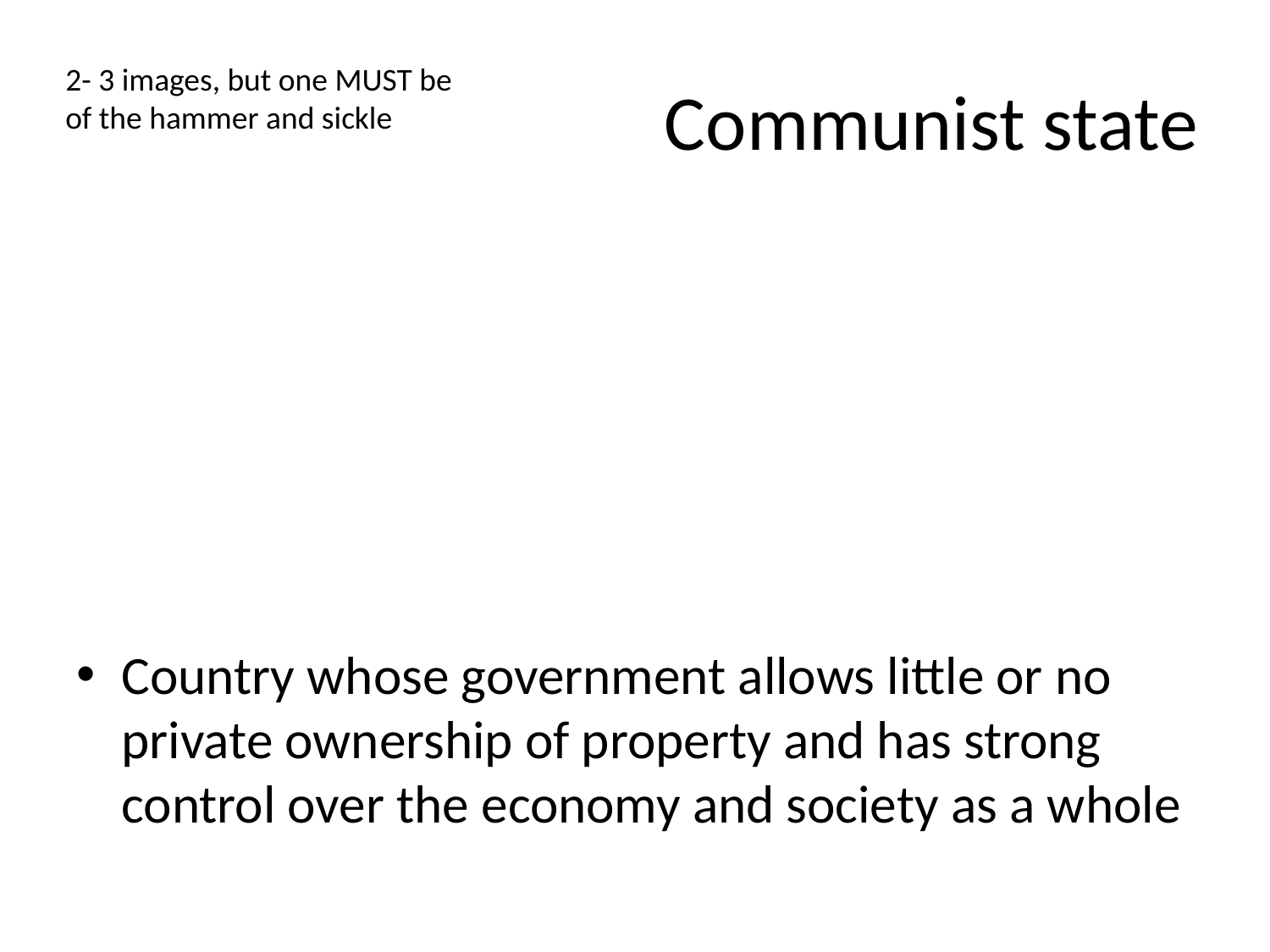

# Communist state
2- 3 images, but one MUST be of the hammer and sickle
Country whose government allows little or no private ownership of property and has strong control over the economy and society as a whole